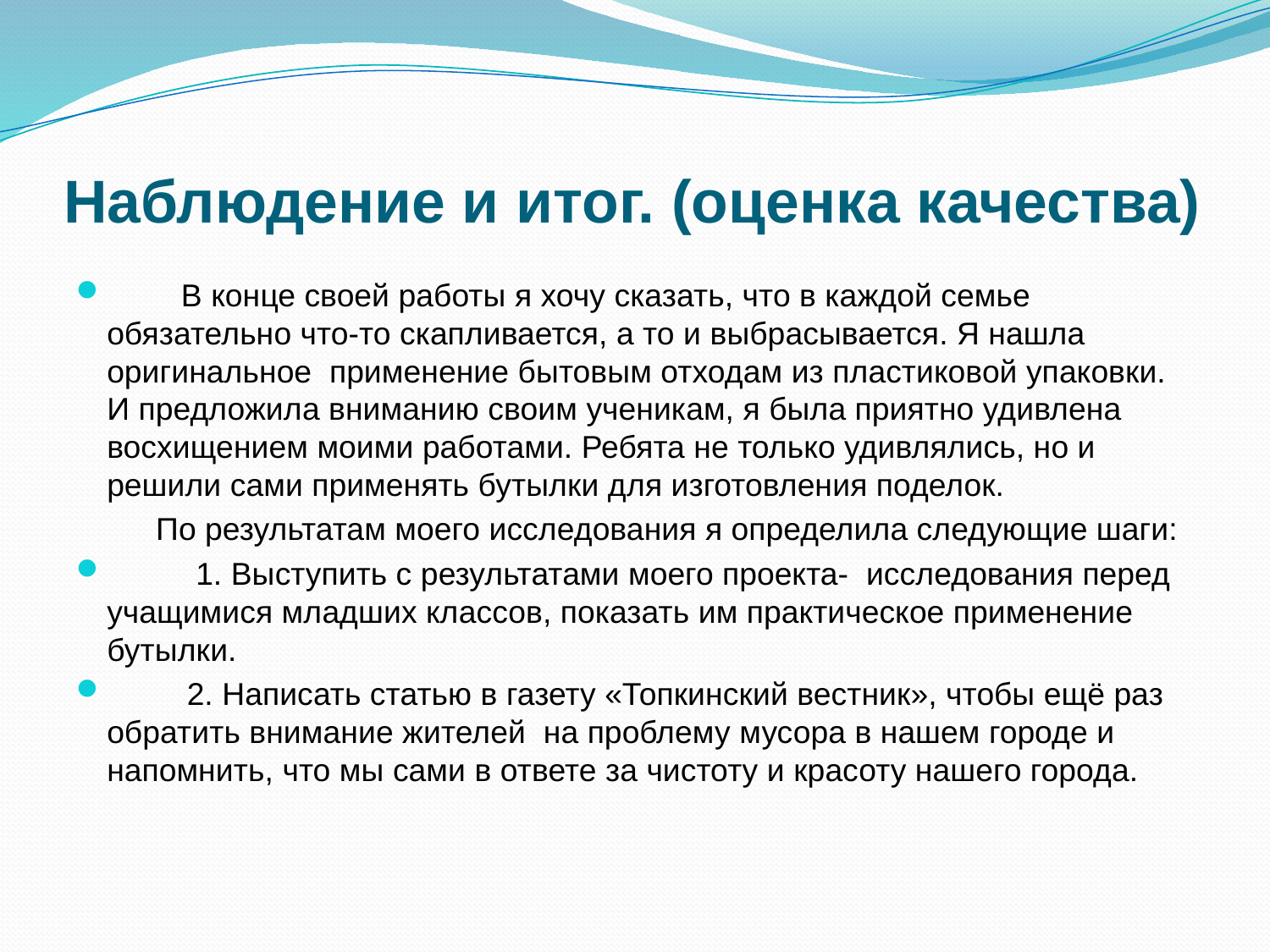

# Наблюдение и итог. (оценка качества)
         В конце своей работы я хочу сказать, что в каждой семье обязательно что-то скапливается, а то и выбрасывается. Я нашла оригинальное  применение бытовым отходам из пластиковой упаковки.  И предложила вниманию своим ученикам, я была приятно удивлена восхищением моими работами. Ребята не только удивлялись, но и решили сами применять бутылки для изготовления поделок.
         По результатам моего исследования я определила следующие шаги:
          1. Выступить с результатами моего проекта-  исследования перед учащимися младших классов, показать им практическое применение бутылки.
         2. Написать статью в газету «Топкинский вестник», чтобы ещё раз обратить внимание жителей  на проблему мусора в нашем городе и напомнить, что мы сами в ответе за чистоту и красоту нашего города.